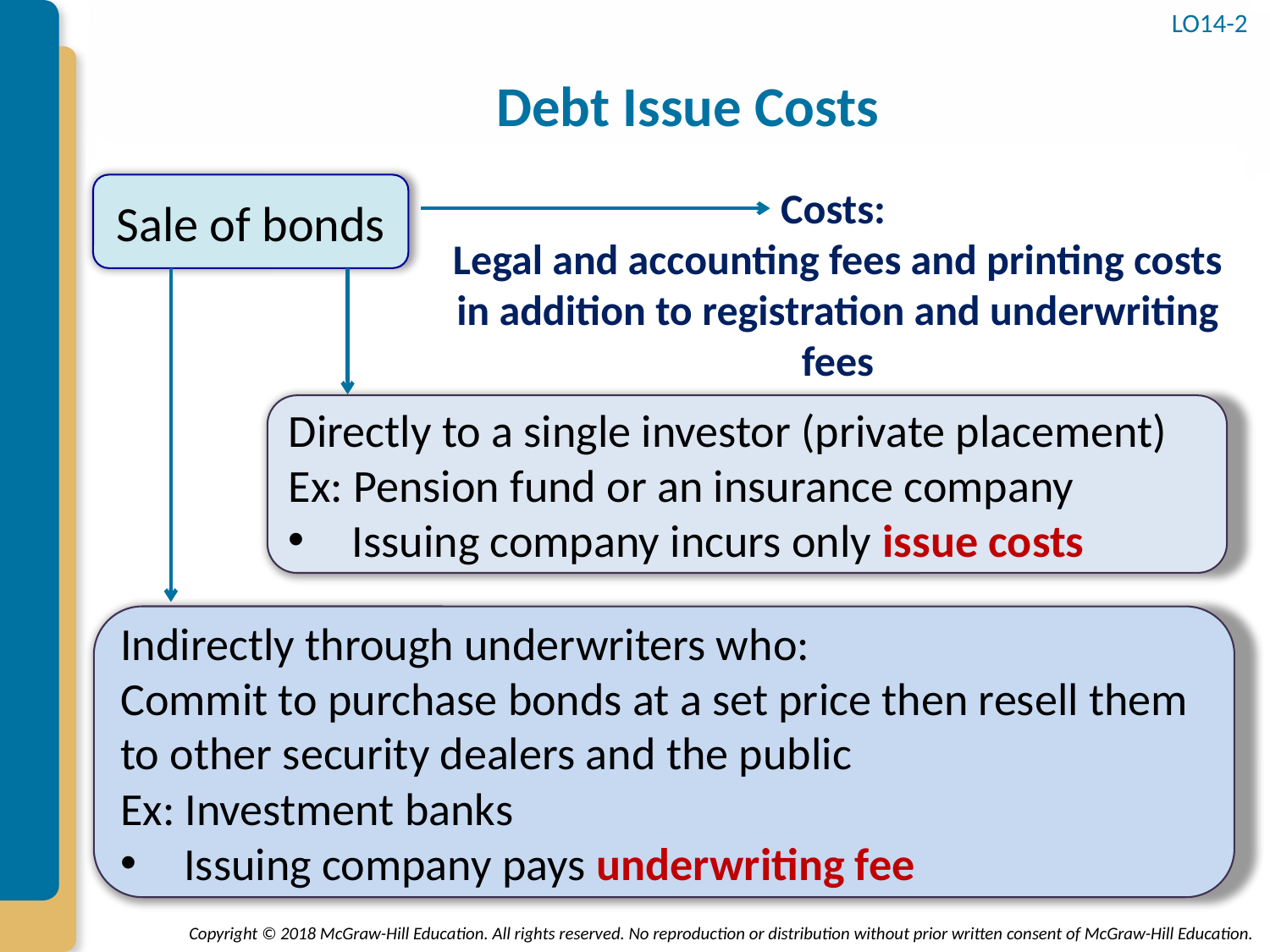

# Debt Issue Costs
LO14-2
Sale of bonds
Costs:
Legal and accounting fees and printing costs
in addition to registration and underwriting fees
Directly to a single investor (private placement)
Ex: Pension fund or an insurance company
Issuing company incurs only issue costs
Indirectly through underwriters who:
Commit to purchase bonds at a set price then resell them to other security dealers and the public
Ex: Investment banks
Issuing company pays underwriting fee